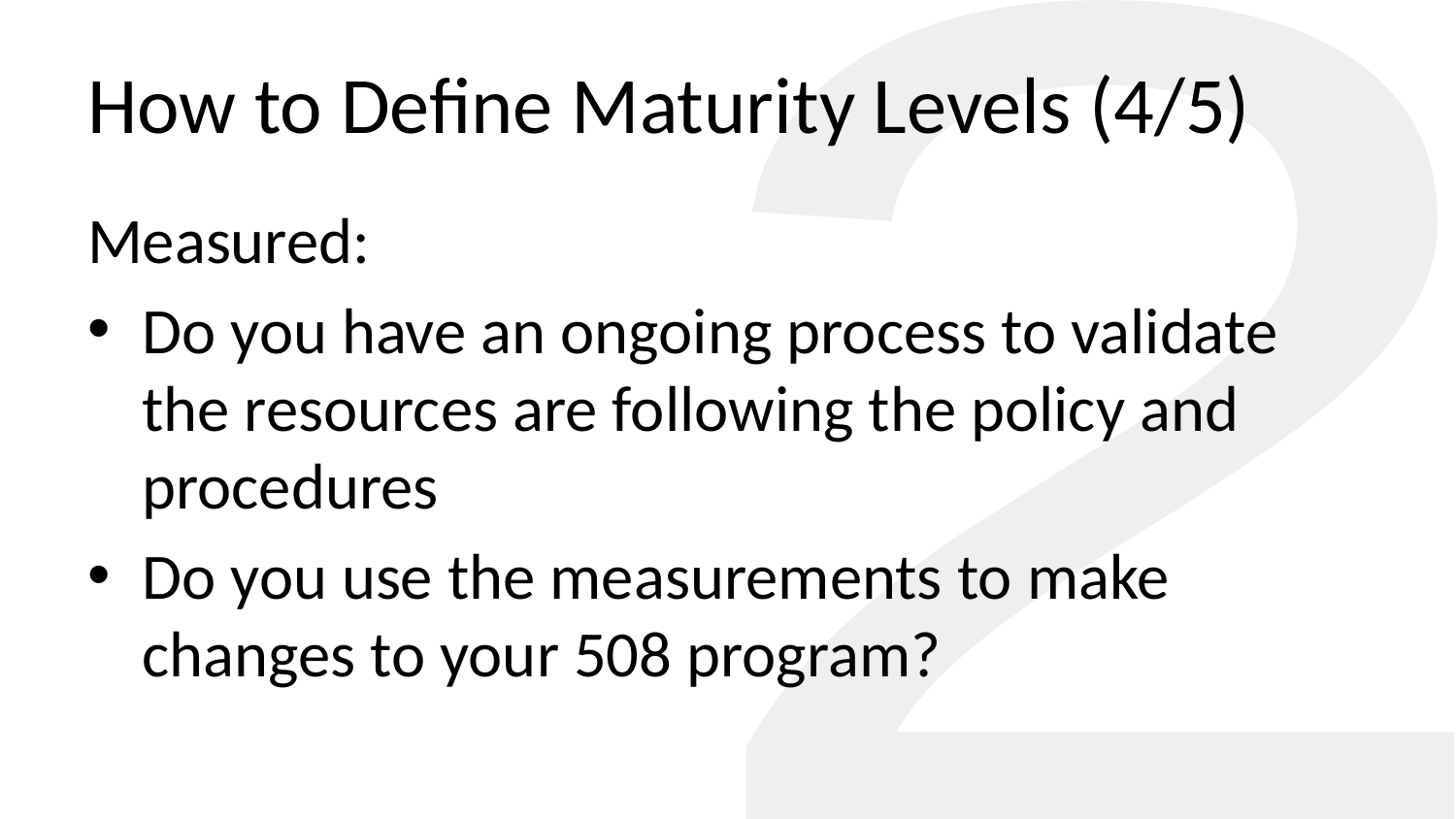

2
# How to Define Maturity Levels (4/5)
Measured:
Do you have an ongoing process to validate the resources are following the policy and procedures
Do you use the measurements to make changes to your 508 program?